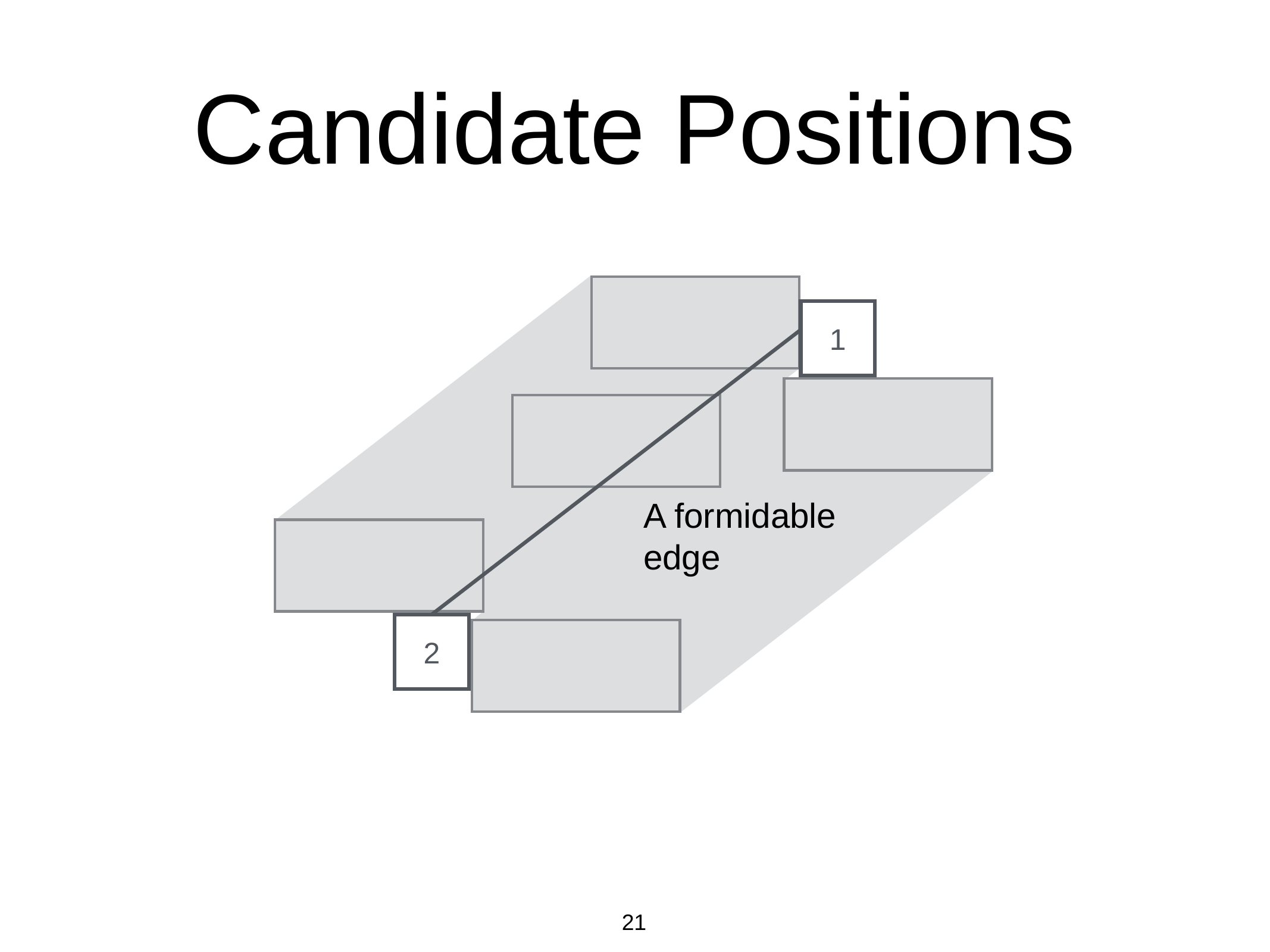

# Candidate Positions

1

A formidable
edge
2
21